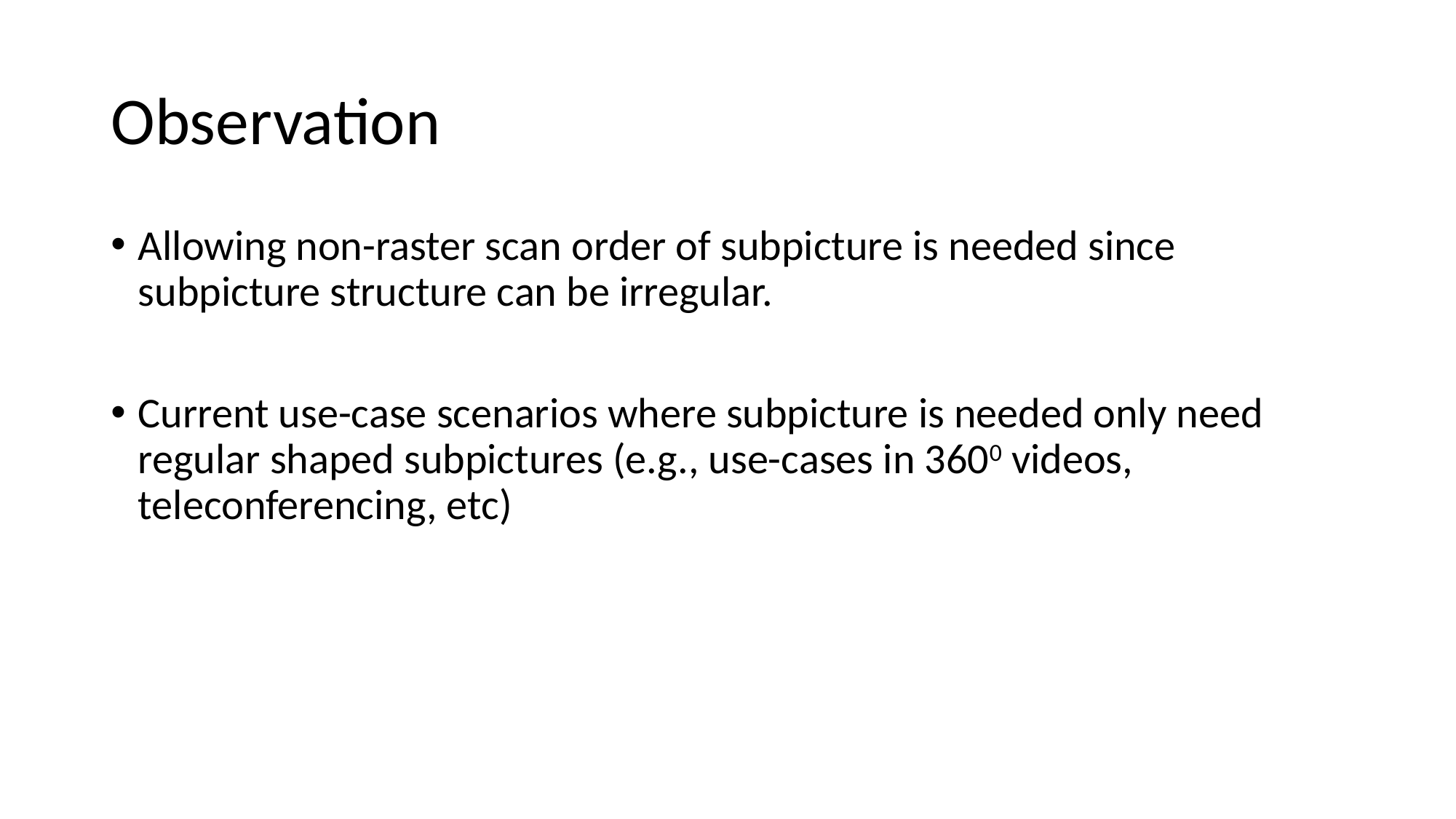

# Observation
Allowing non-raster scan order of subpicture is needed since subpicture structure can be irregular.

Current use-case scenarios where subpicture is needed only need regular shaped subpictures (e.g., use-cases in 3600 videos, teleconferencing, etc)